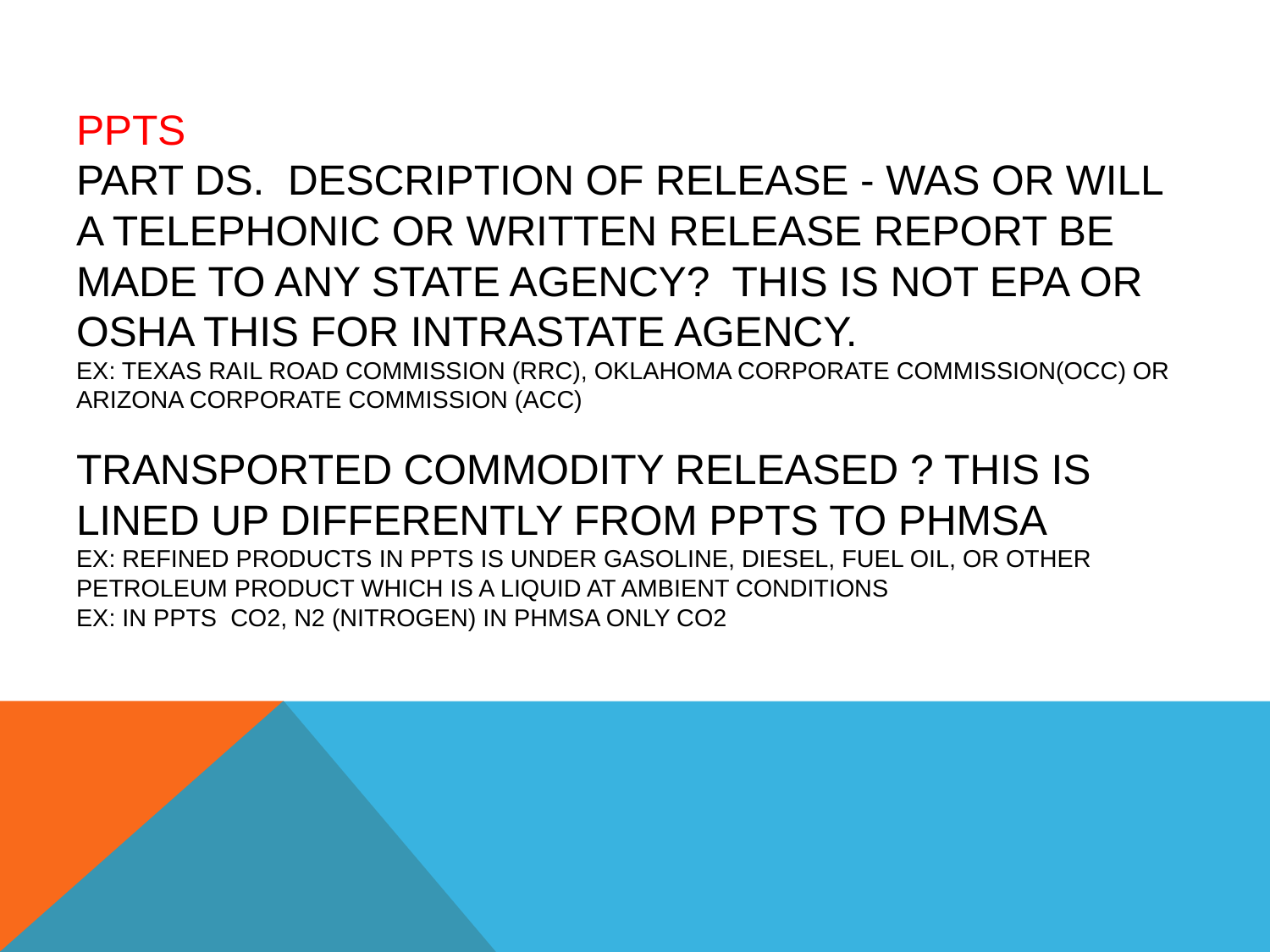

# PPTS PART DS.  DESCRIPTION OF RELEASE - Was or will a telephonic or written release report be made to any State agency?  This is not EPA or OSHA this for INTRASTATE AGENCY. Ex: Texas Rail Road Commission (RRC), Oklahoma Corporate Commission(OCC) or Arizona Corporate Commission (ACC) Transported commodity released ? This is lined up differently from PPTS TO PHMSA ex: Refined Products in PPTS is under Gasoline, diesel, fuel oil, or other petroleum product which is a liquid at ambient conditions EX: In ppts  CO2, N2 (Nitrogen) in phmsa only Co2